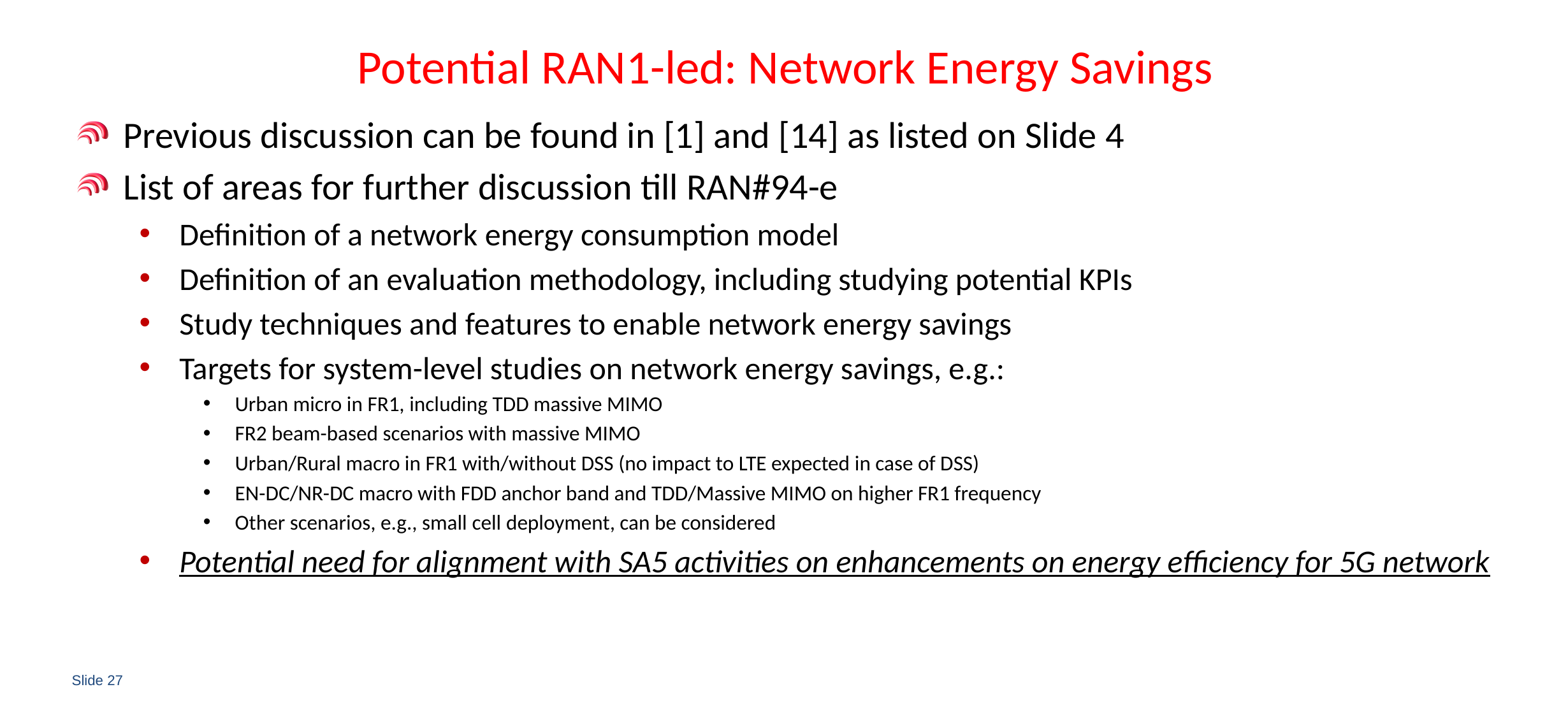

# Potential RAN1-led: Network Energy Savings
Previous discussion can be found in [1] and [14] as listed on Slide 4
List of areas for further discussion till RAN#94-e
Definition of a network energy consumption model
Definition of an evaluation methodology, including studying potential KPIs
Study techniques and features to enable network energy savings
Targets for system-level studies on network energy savings, e.g.:
Urban micro in FR1, including TDD massive MIMO
FR2 beam-based scenarios with massive MIMO
Urban/Rural macro in FR1 with/without DSS (no impact to LTE expected in case of DSS)
EN-DC/NR-DC macro with FDD anchor band and TDD/Massive MIMO on higher FR1 frequency
Other scenarios, e.g., small cell deployment, can be considered
Potential need for alignment with SA5 activities on enhancements on energy efficiency for 5G network